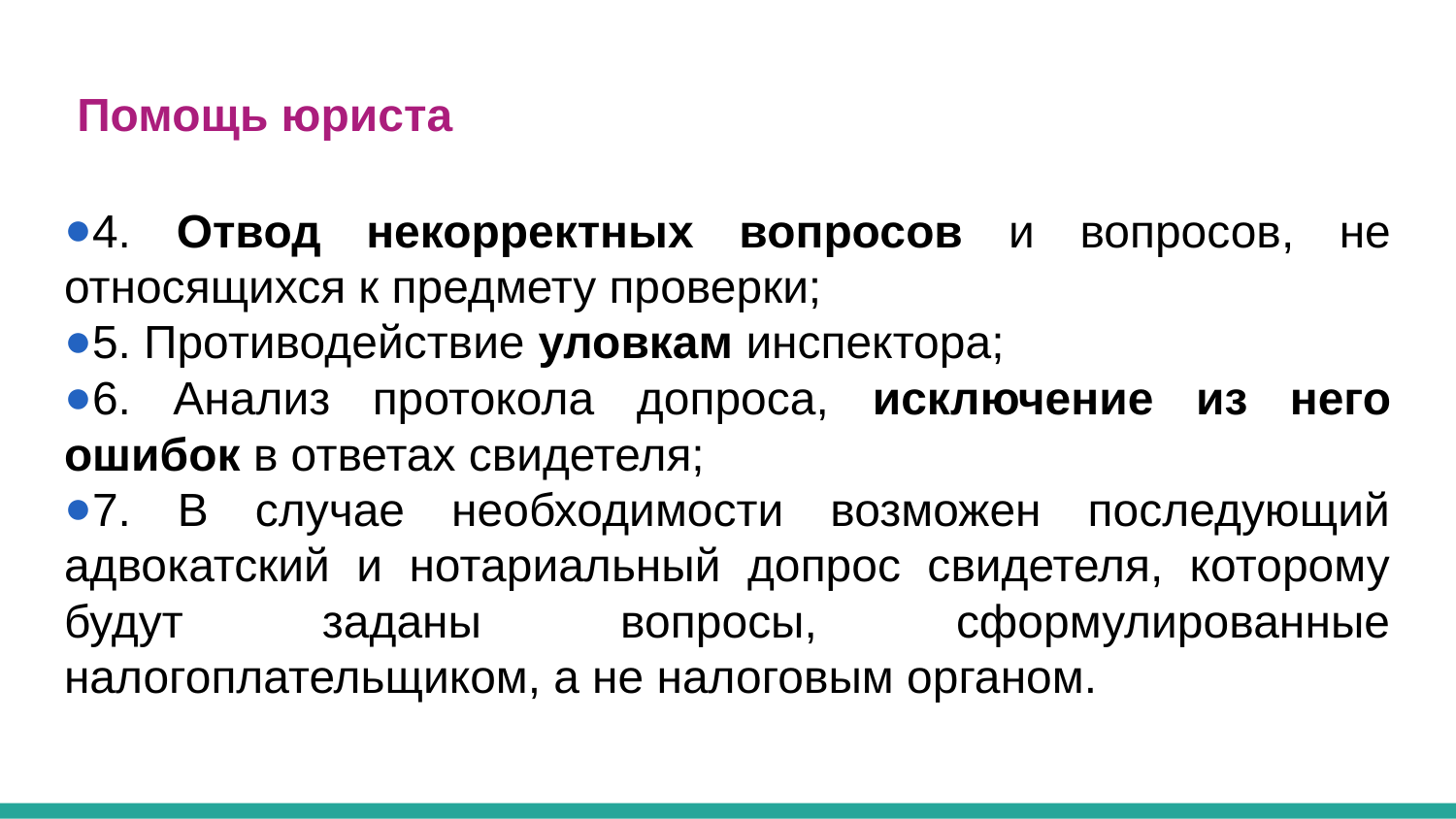

# Помощь юриста
4. Отвод некорректных вопросов и вопросов, не относящихся к предмету проверки;
5. Противодействие уловкам инспектора;
6. Анализ протокола допроса, исключение из него ошибок в ответах свидетеля;
7. В случае необходимости возможен последующий адвокатский и нотариальный допрос свидетеля, которому будут заданы вопросы, сформулированные налогоплательщиком, а не налоговым органом.